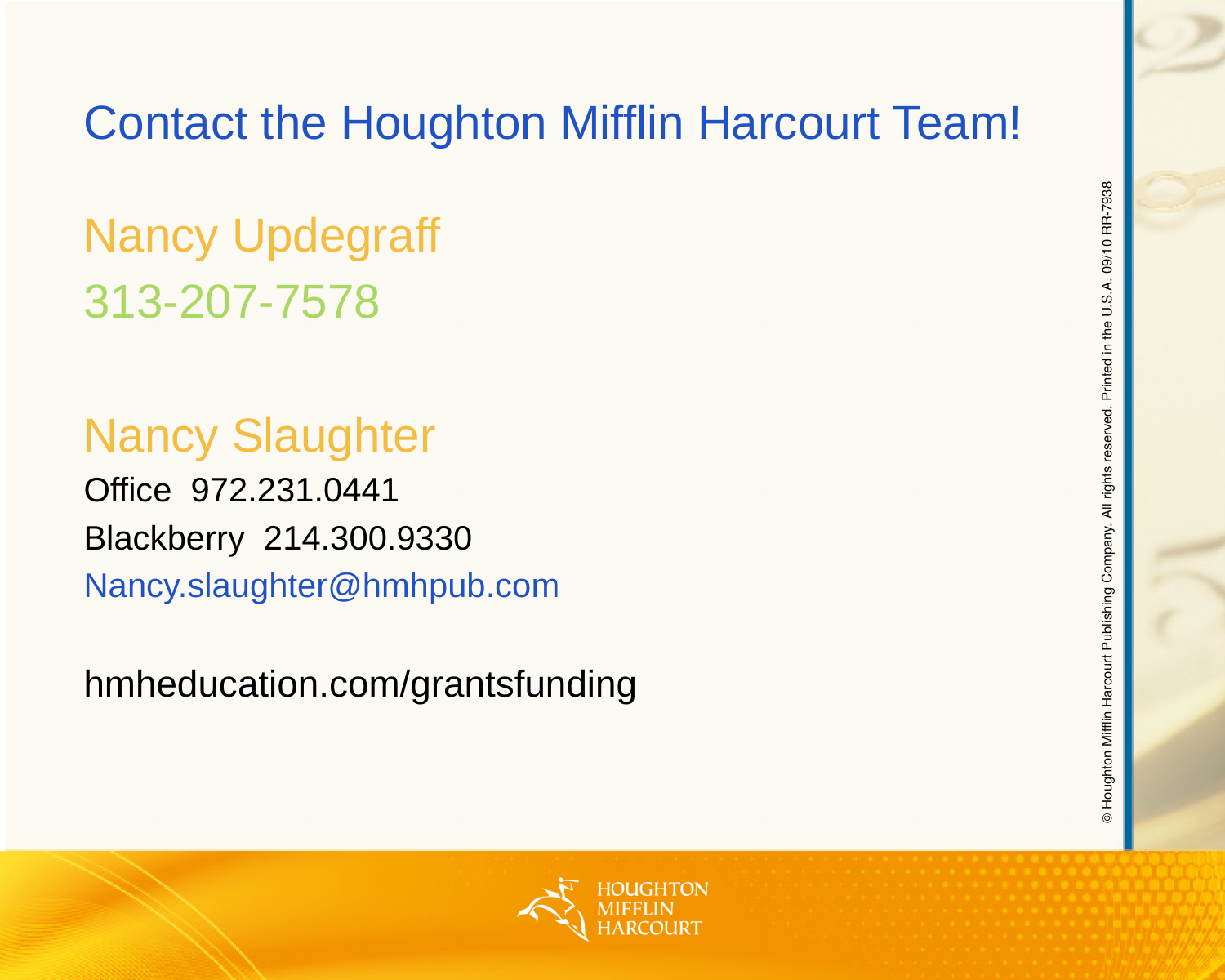

# Contact the Houghton Mifflin Harcourt Team!

Nancy Updegraff
313-207-7578

Nancy Slaughter
Office  972.231.0441
Blackberry  214.300.9330
Nancy.slaughter@hmhpub.com

hmheducation.com/grantsfunding
© Houghton Mifflin Harcourt Publishing Company. All rights reserved. Printed in the U.S.A. 09/10 RR-7938